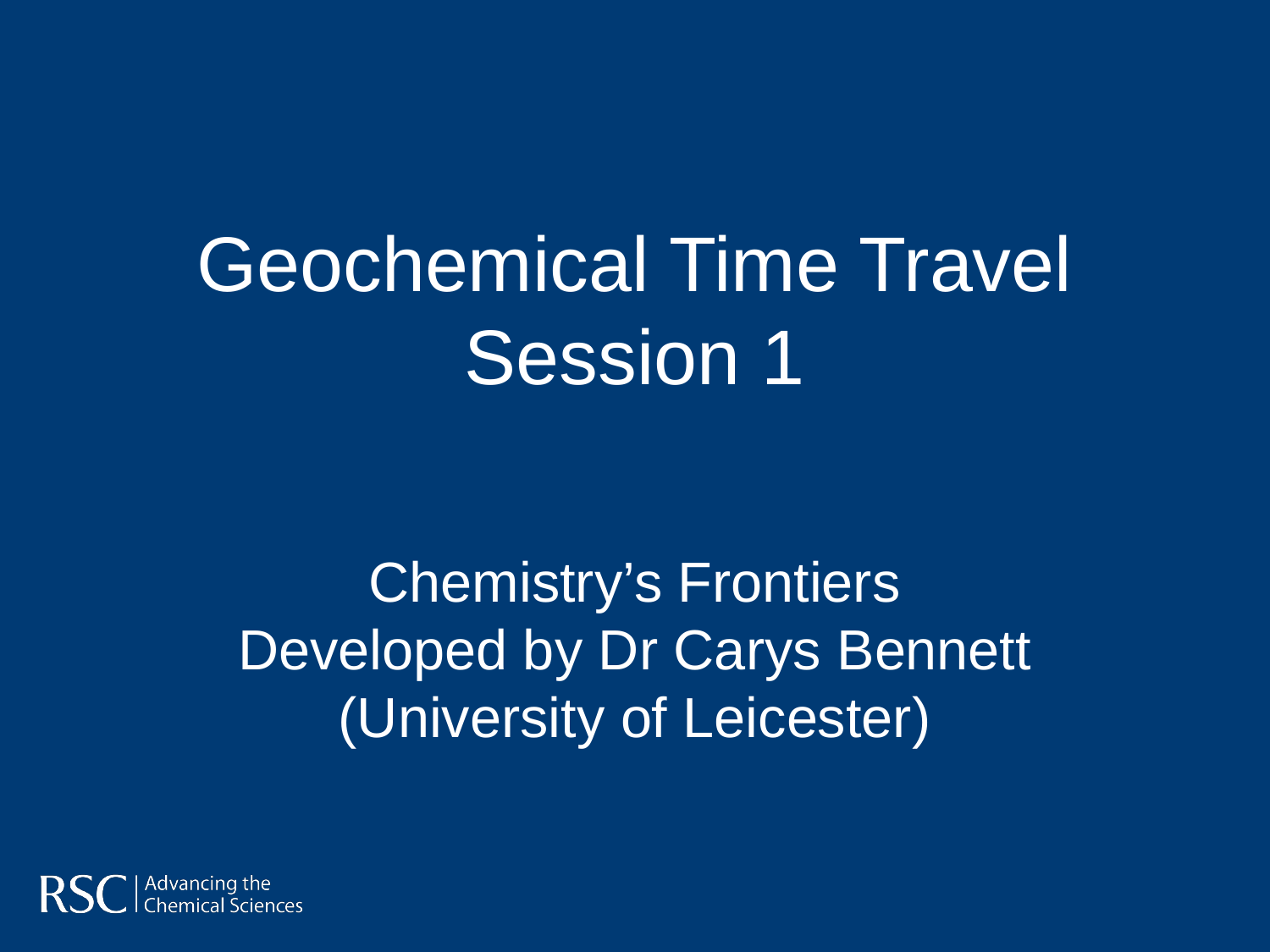

# Geochemical Time Travel Session 1
Chemistry’s Frontiers
Developed by Dr Carys Bennett (University of Leicester)